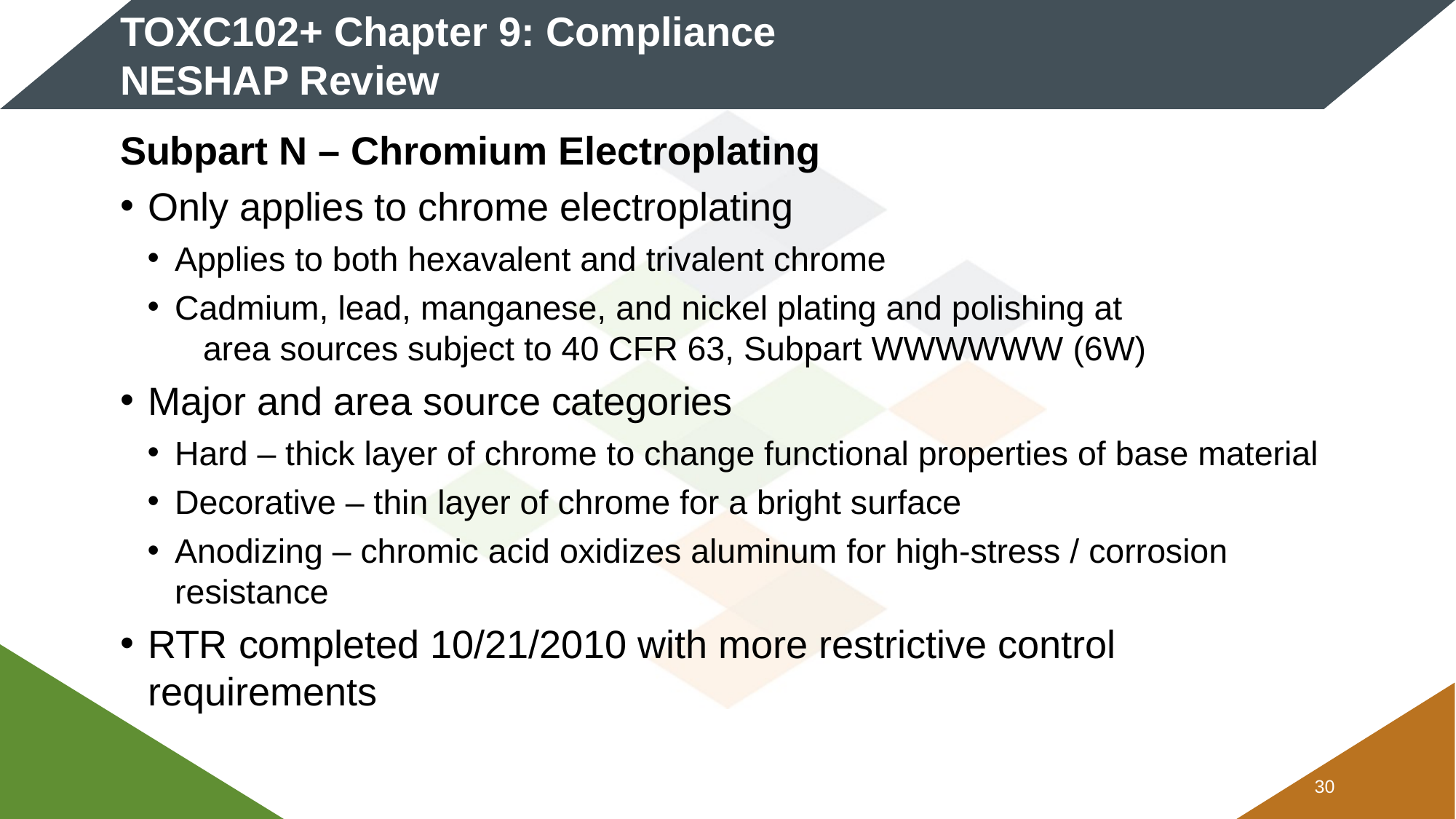

# TOXC102+ Chapter 9: Compliance NESHAP Review
Subpart N – Chromium Electroplating
Only applies to chrome electroplating
Applies to both hexavalent and trivalent chrome
Cadmium, lead, manganese, and nickel plating and polishing at                          area sources subject to 40 CFR 63, Subpart WWWWWW (6W)
Major and area source categories
Hard – thick layer of chrome to change functional properties of base material
Decorative – thin layer of chrome for a bright surface
Anodizing – chromic acid oxidizes aluminum for high-stress / corrosion resistance
RTR completed 10/21/2010 with more restrictive control requirements

30